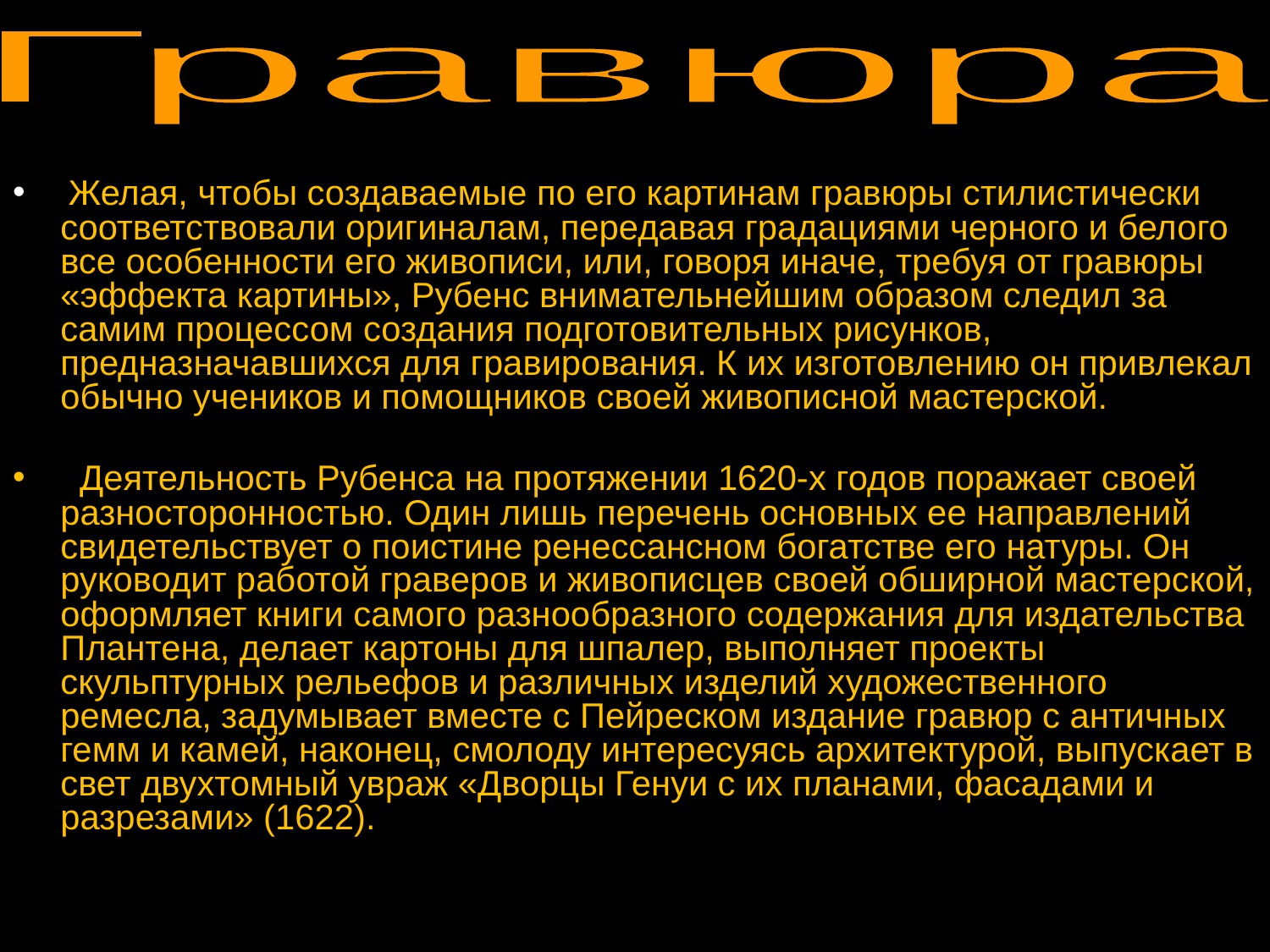

Желая, чтобы создаваемые по его картинам гравюры стилистически соответствовали оригиналам, передавая градациями черного и белого все особенности его живописи, или, говоря иначе, требуя от гравюры «эффекта картины», Рубенс внимательнейшим образом следил за самим процессом создания подготовительных рисунков, предназначавшихся для гравирования. К их изготовлению он привлекал обычно учеников и помощников своей живописной мастерской.

  Деятельность Рубенса на протяжении 1620-х годов поражает своей разносторонностью. Один лишь перечень основных ее направлений свидетельствует о поистине ренессансном богатстве его натуры. Он руководит работой граверов и живописцев своей обширной мастерской, оформляет книги самого разнообразного содержания для издательства Плантена, делает картоны для шпалер, выполняет проекты скульптурных рельефов и различных изделий художественного ремесла, задумывает вместе с Пейреском издание гравюр с античных гемм и камей, наконец, смолоду интересуясь архитектурой, выпускает в свет двухтомный увраж «Дворцы Генуи с их планами, фасадами и разрезами» (1622).

Гравюра